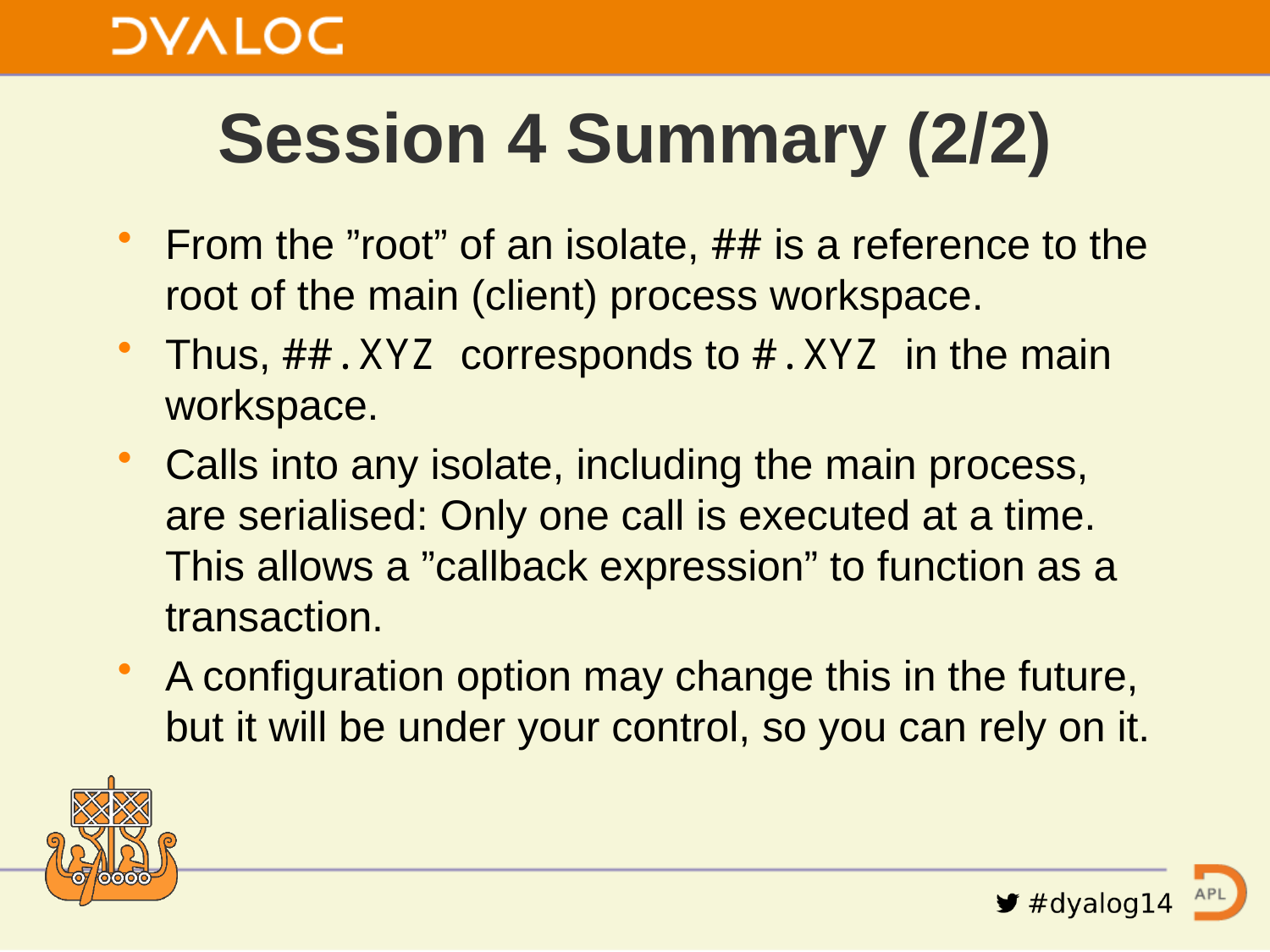

# Session 4 Summary (2/2)
From the ”root” of an isolate, ## is a reference to the root of the main (client) process workspace.
Thus, ##.XYZ corresponds to #.XYZ in the main workspace.
Calls into any isolate, including the main process, are serialised: Only one call is executed at a time. This allows a ”callback expression” to function as a transaction.
A configuration option may change this in the future, but it will be under your control, so you can rely on it.